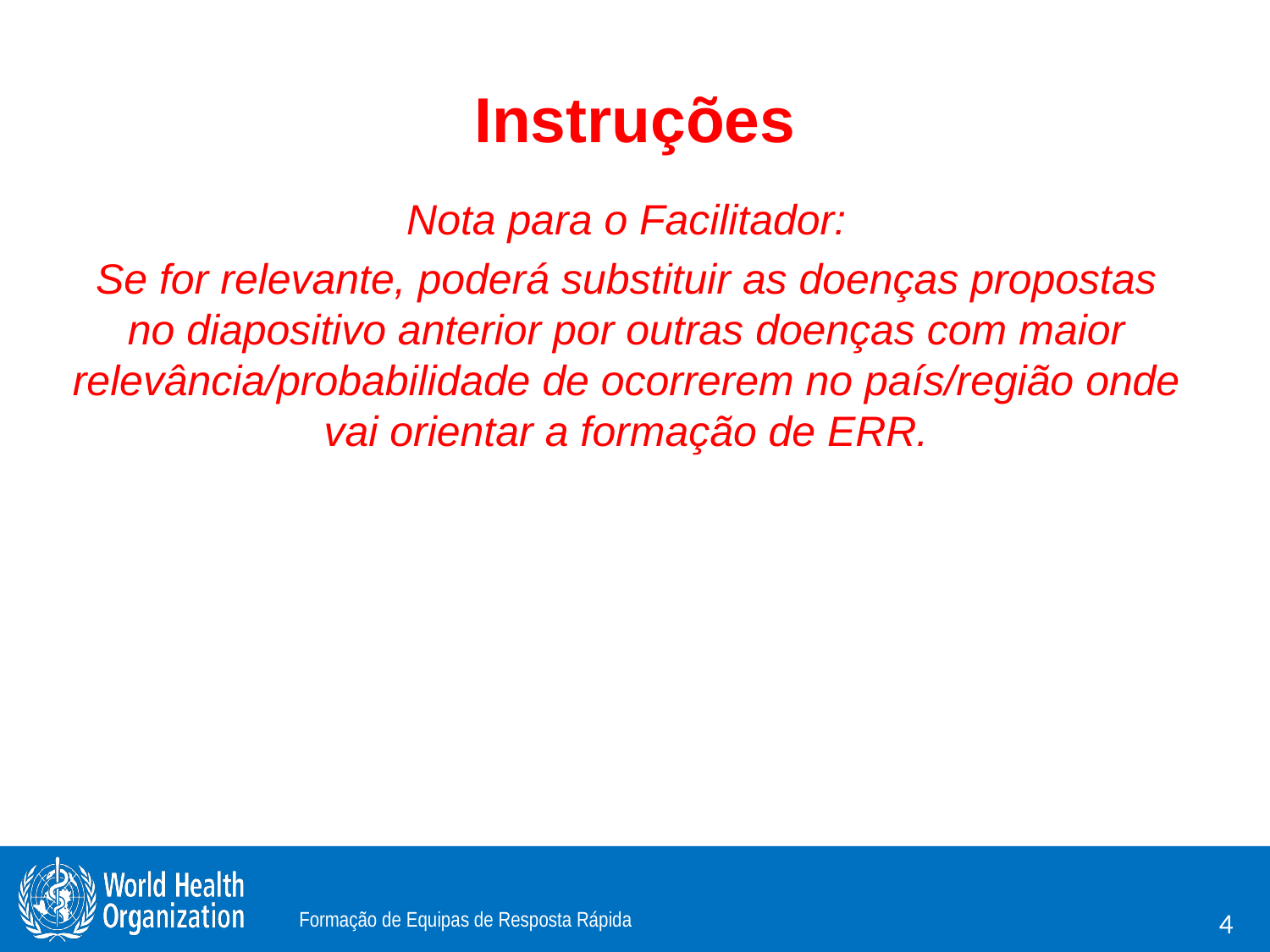

# Instruções
Nota para o Facilitador:
Se for relevante, poderá substituir as doenças propostas no diapositivo anterior por outras doenças com maior relevância/probabilidade de ocorrerem no país/região onde vai orientar a formação de ERR.